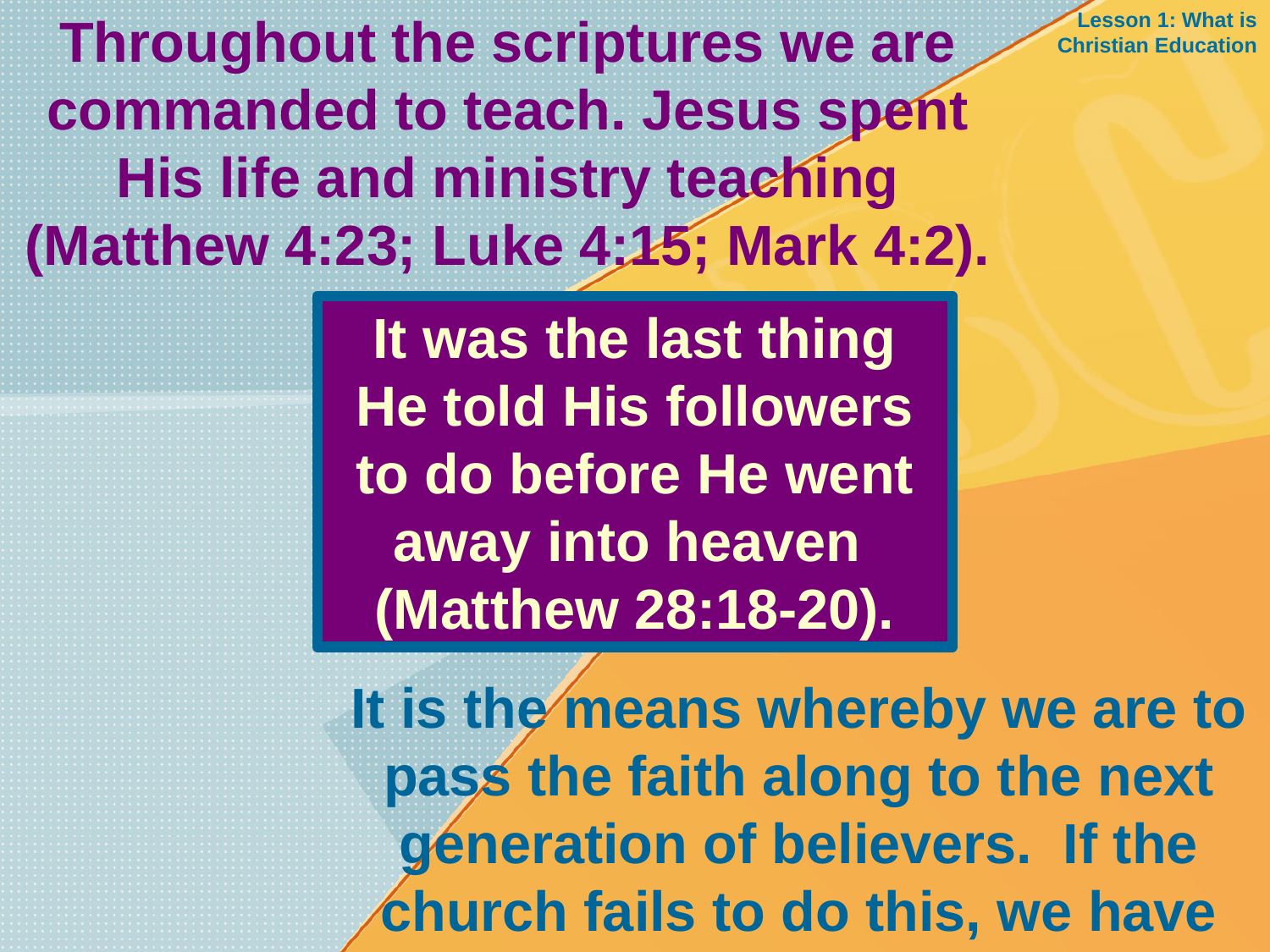

Throughout the scriptures we are commanded to teach. Jesus spent His life and ministry teaching (Matthew 4:23; Luke 4:15; Mark 4:2).
Lesson 1: What is Christian Education
It was the last thing He told His followers to do before He went away into heaven
(Matthew 28:18-20).
It is the means whereby we are to pass the faith along to the next generation of believers.  If the church fails to do this, we have FAILED!